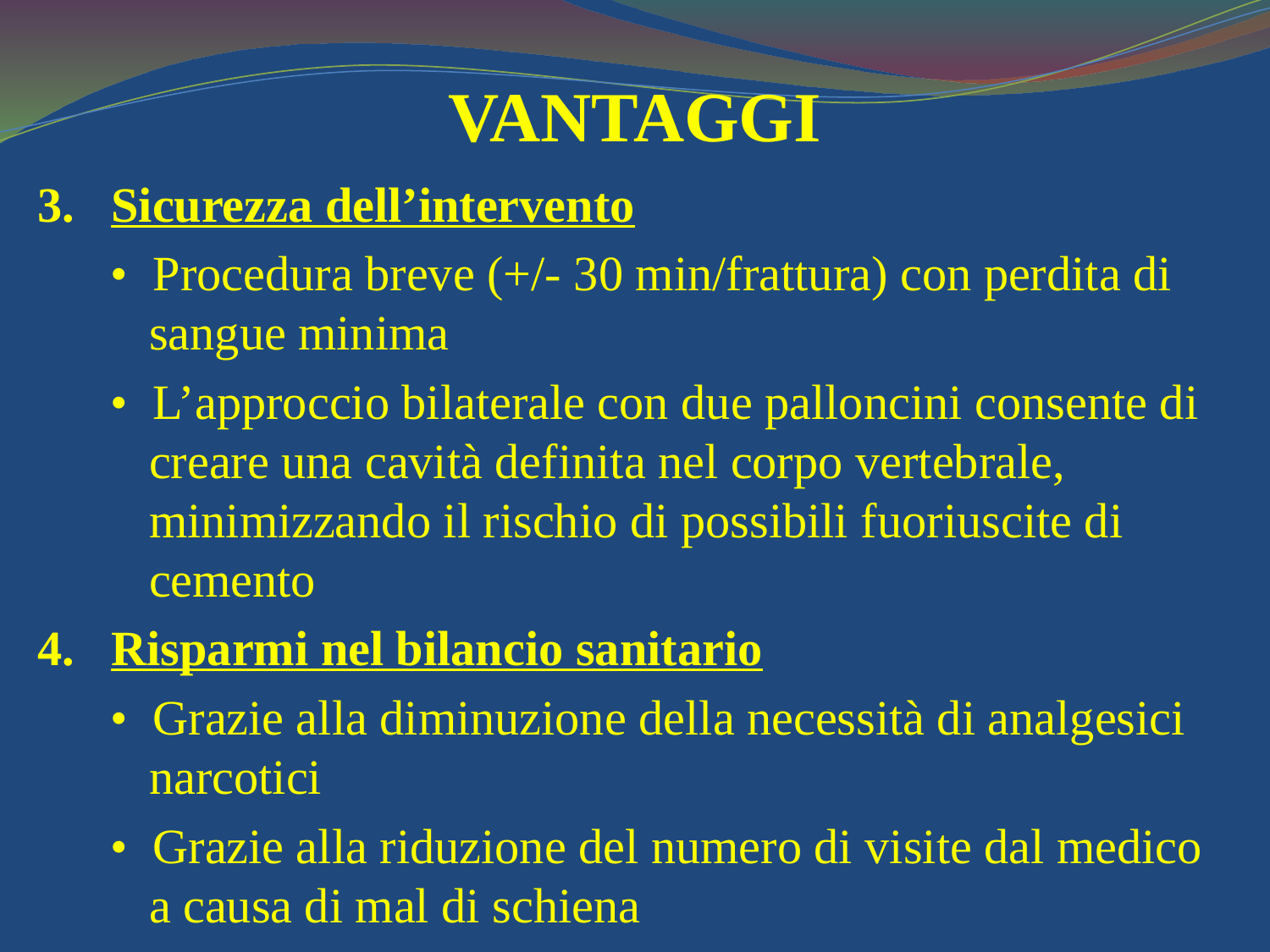

# VANTAGGI
3.   Sicurezza dell’intervento
      •  Procedura breve (+/- 30 min/frattura) con perdita di sangue minima
      •  L’approccio bilaterale con due palloncini consente di creare una cavità definita nel corpo vertebrale, minimizzando il rischio di possibili fuoriuscite di cemento
4.   Risparmi nel bilancio sanitario
      •  Grazie alla diminuzione della necessità di analgesici narcotici
      •  Grazie alla riduzione del numero di visite dal medico a causa di mal di schiena